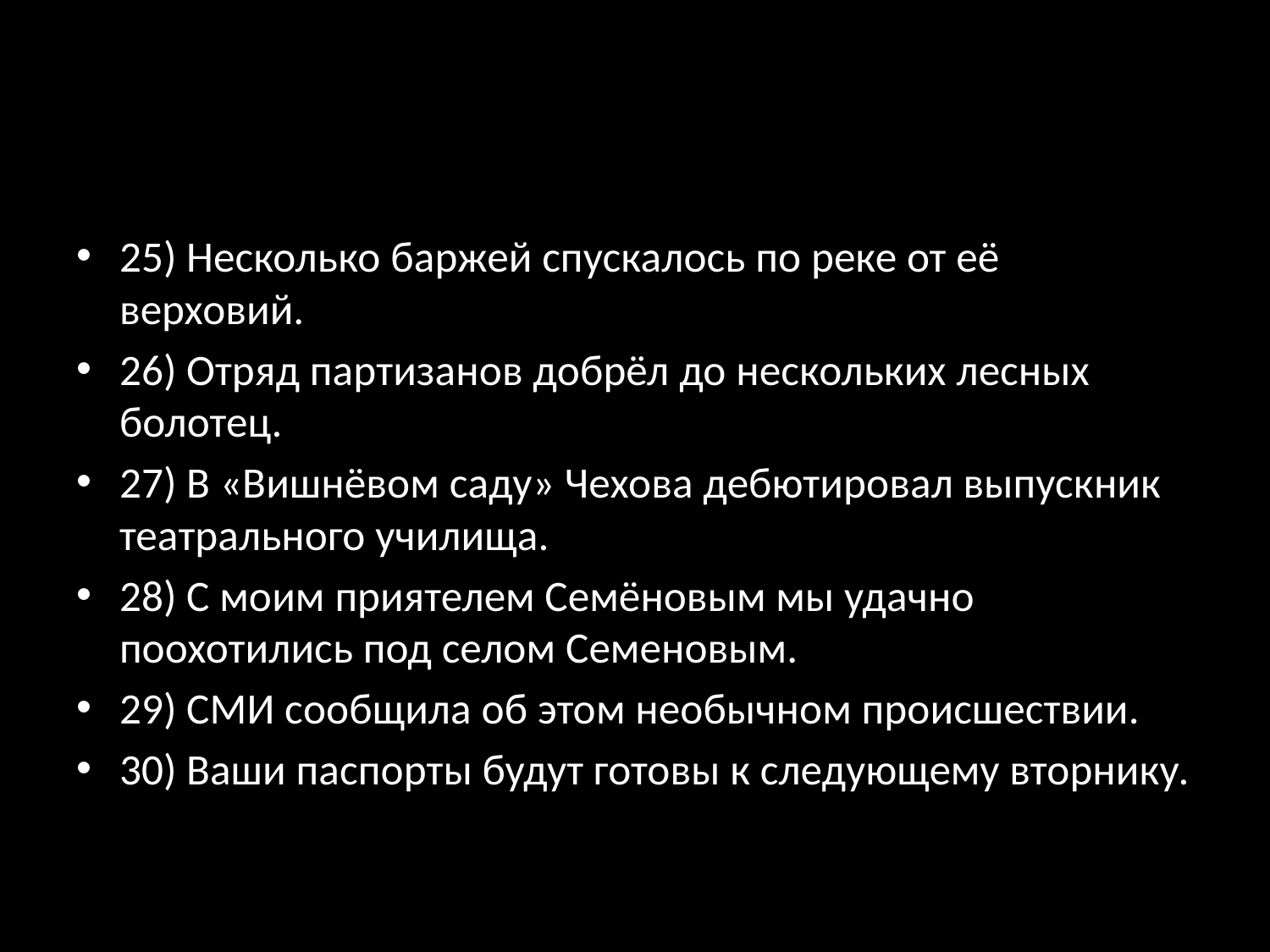

#
25) Несколько баржей спускалось по реке от её верховий.
26) Отряд партизанов добрёл до нескольких лесных болотец.
27) В «Вишнёвом саду» Чехова дебютировал выпускник театрального училища.
28) С моим приятелем Семёновым мы удачно поохотились под селом Семеновым.
29) СМИ сообщила об этом необычном происшествии.
30) Ваши паспорты будут готовы к следующему вторнику.